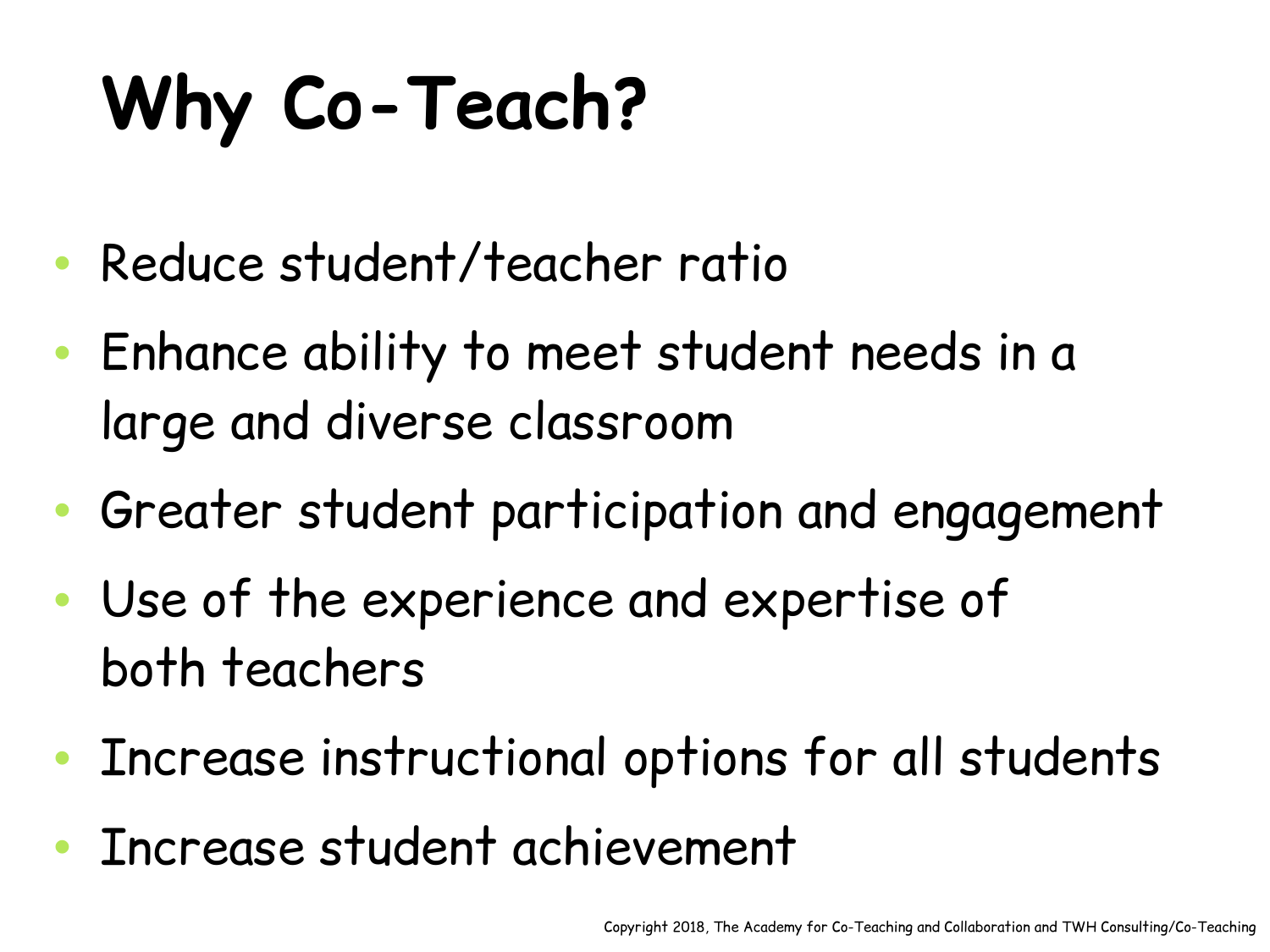

Why Co-Teach?
Reduce student/teacher ratio
Enhance ability to meet student needs in a large and diverse classroom
Greater student participation and engagement
Use of the experience and expertise of      both teachers
Increase instructional options for all students
Increase student achievement

Copyright 2018, The Academy for Co-Teaching and Collaboration and TWH Consulting/Co-Teaching